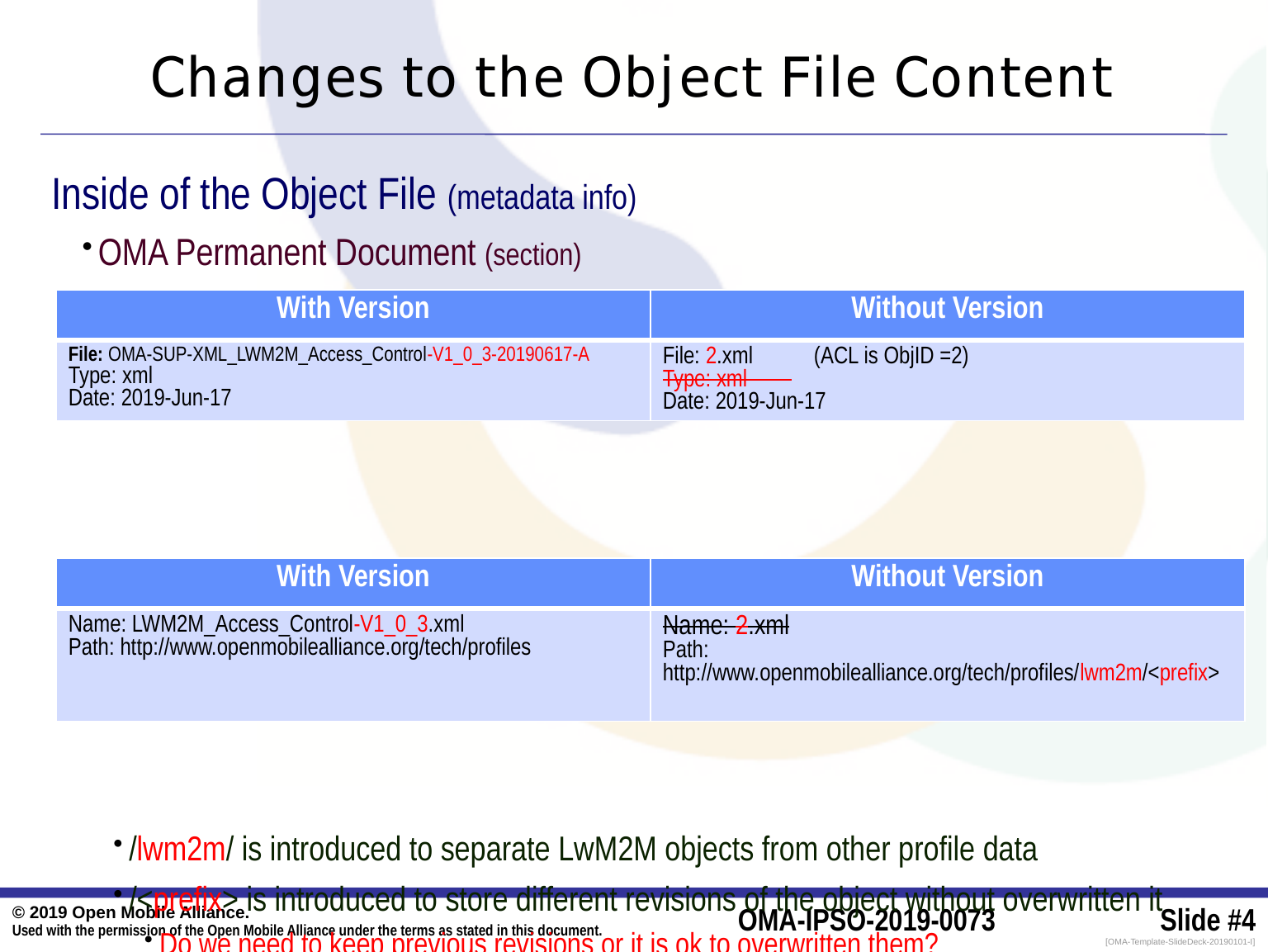

# Changes to the Object File Content
Inside of the Object File (metadata info)
OMA Permanent Document (section)

Public Reachable Information (section)

/lwm2m/ is introduced to separate LwM2M objects from other profile data
/<prefix> is introduced to store different revisions of the object without overwritten it
Do we need to keep previous revisions or it is ok to overwritten them?

| With Version | Without Version |
| --- | --- |
| File: OMA-SUP-XML\_LWM2M\_Access\_Control-V1\_0\_3-20190617-A Type: xml Date: 2019-Jun-17 | File: 2.xml (ACL is ObjID =2) Type: xml Date: 2019-Jun-17 |
| With Version | Without Version |
| --- | --- |
| Name: LWM2M\_Access\_Control-V1\_0\_3.xml Path: http://www.openmobilealliance.org/tech/profiles | Name: 2.xml Path: http://www.openmobilealliance.org/tech/profiles/lwm2m/<prefix> |